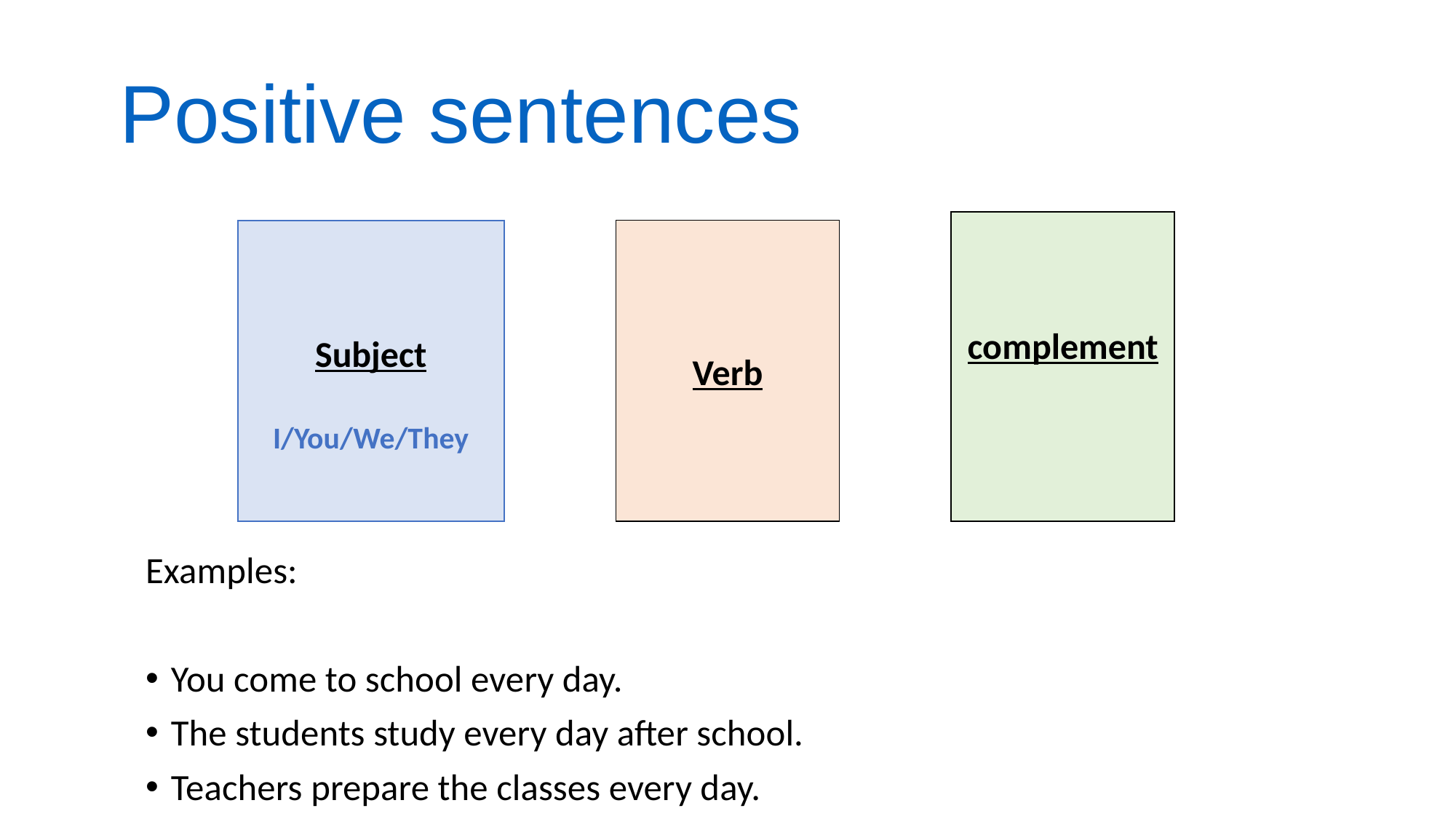

# Positive sentences

             		                                         +                    +

Examples:

You come to school every day.
The students study every day after school.
Teachers prepare the classes every day.

complement

Subject

I/You/We/They

Verb